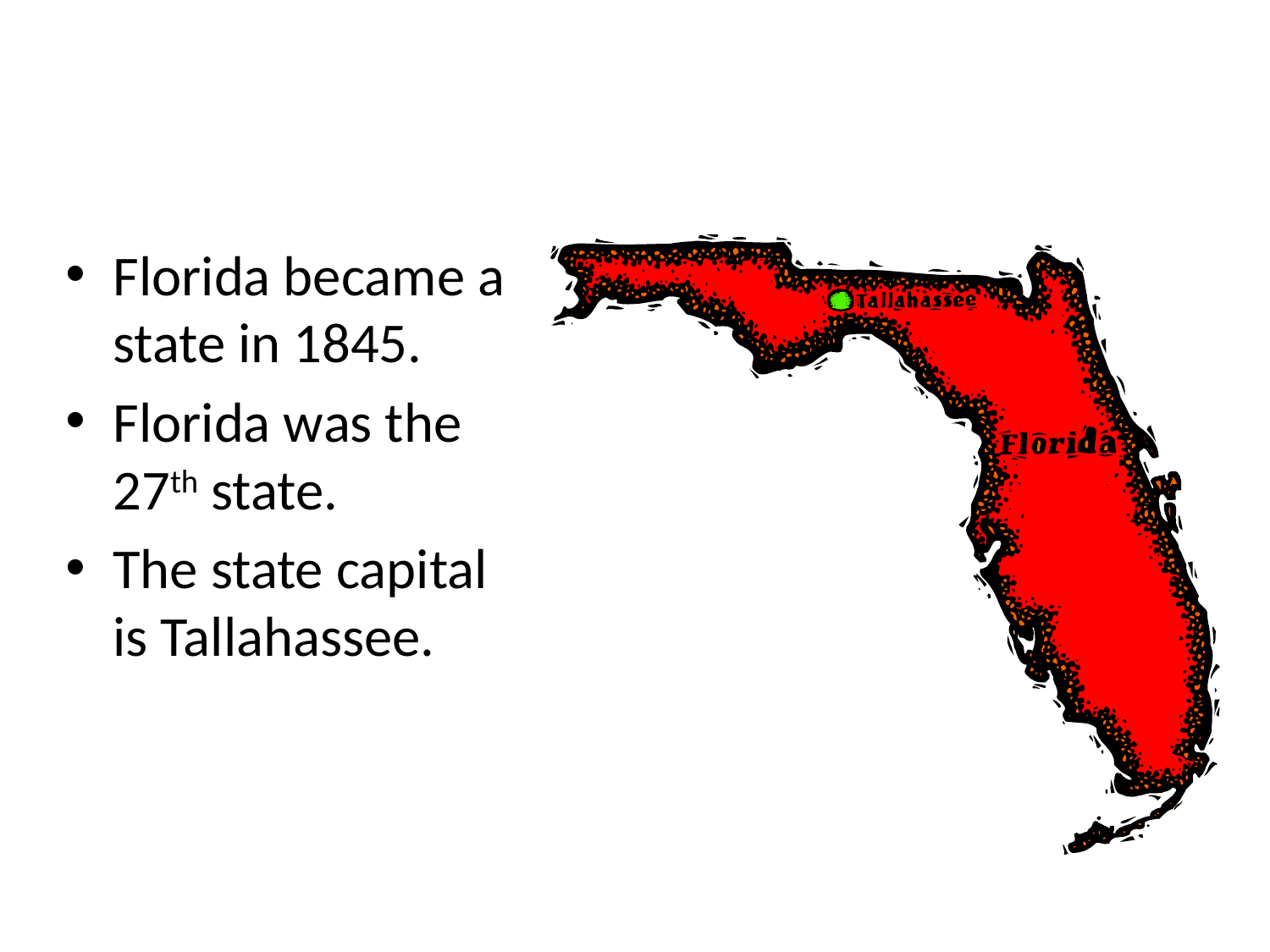

#

Florida became a state in 1845.
Florida was the 27th state.
The state capital is Tallahassee.